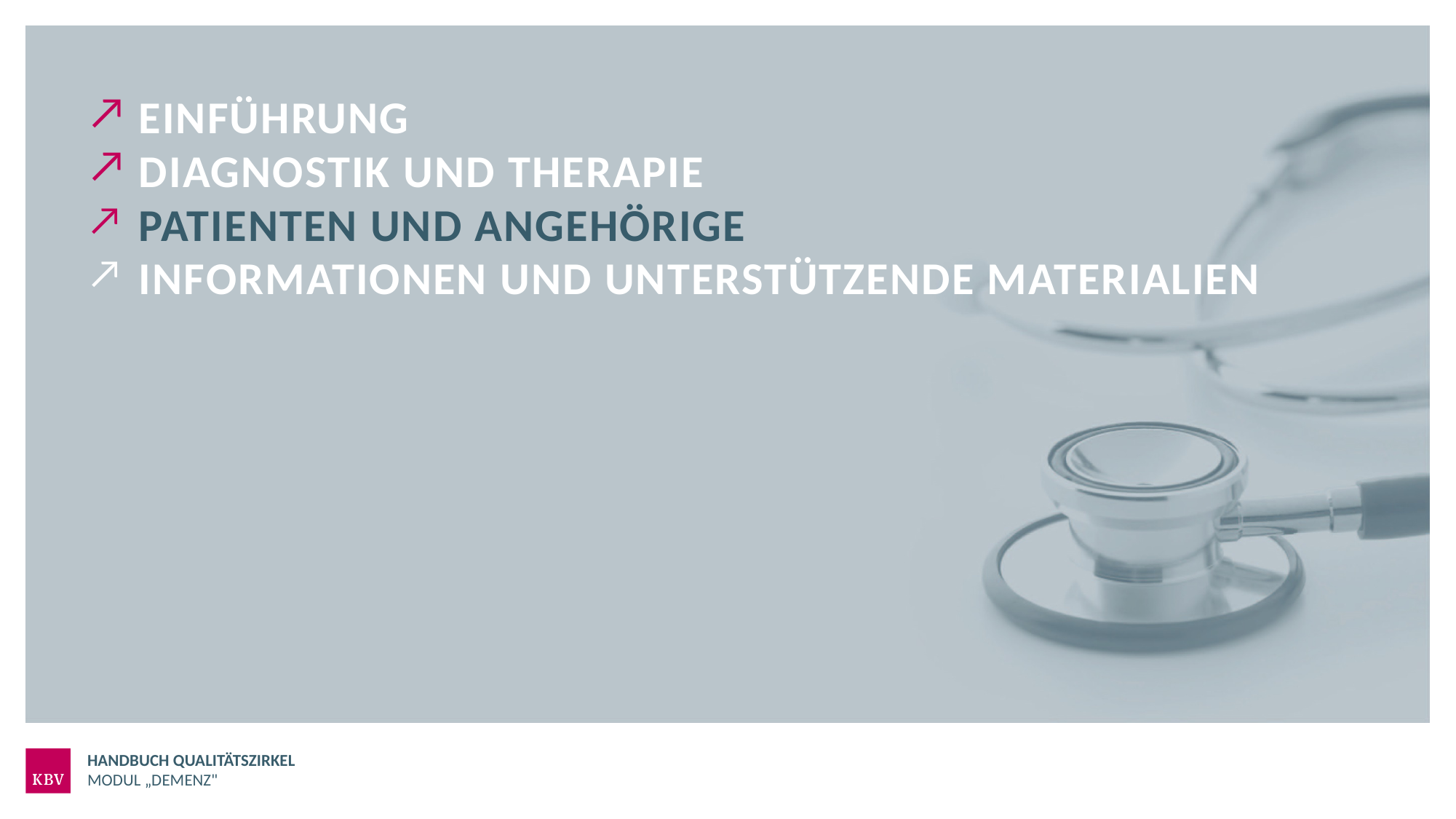

Einführung
Diagnostik und Therapie
Patienten und Angehörige
Informationen und Unterstützende Materialien

Handbuch Qualitätszirkel
Modul „Demenz"